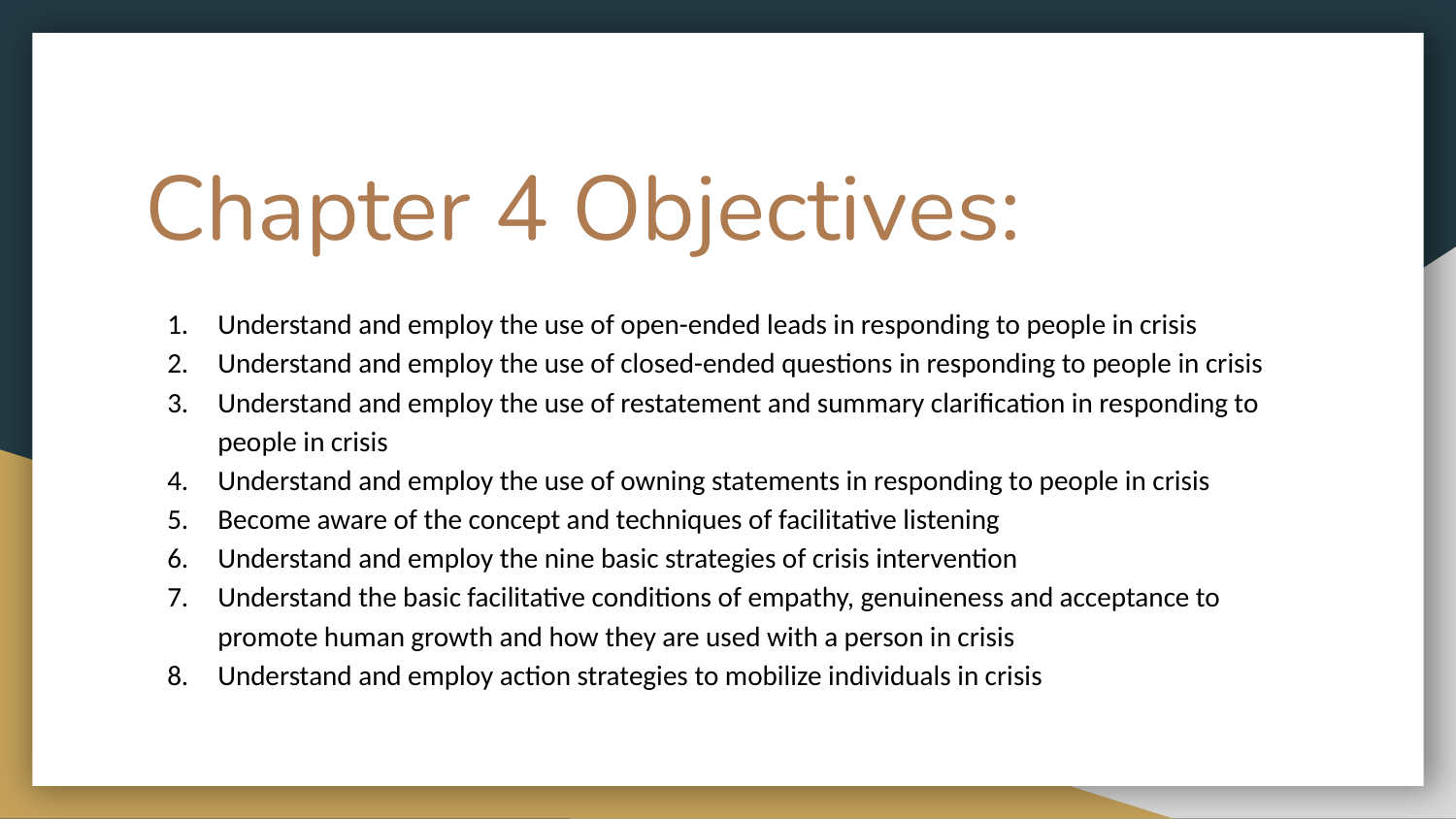

# Chapter 4 Objectives:
Understand and employ the use of open-ended leads in responding to people in crisis
Understand and employ the use of closed-ended questions in responding to people in crisis
Understand and employ the use of restatement and summary clarification in responding to people in crisis
Understand and employ the use of owning statements in responding to people in crisis
Become aware of the concept and techniques of facilitative listening
Understand and employ the nine basic strategies of crisis intervention
Understand the basic facilitative conditions of empathy, genuineness and acceptance to promote human growth and how they are used with a person in crisis
Understand and employ action strategies to mobilize individuals in crisis